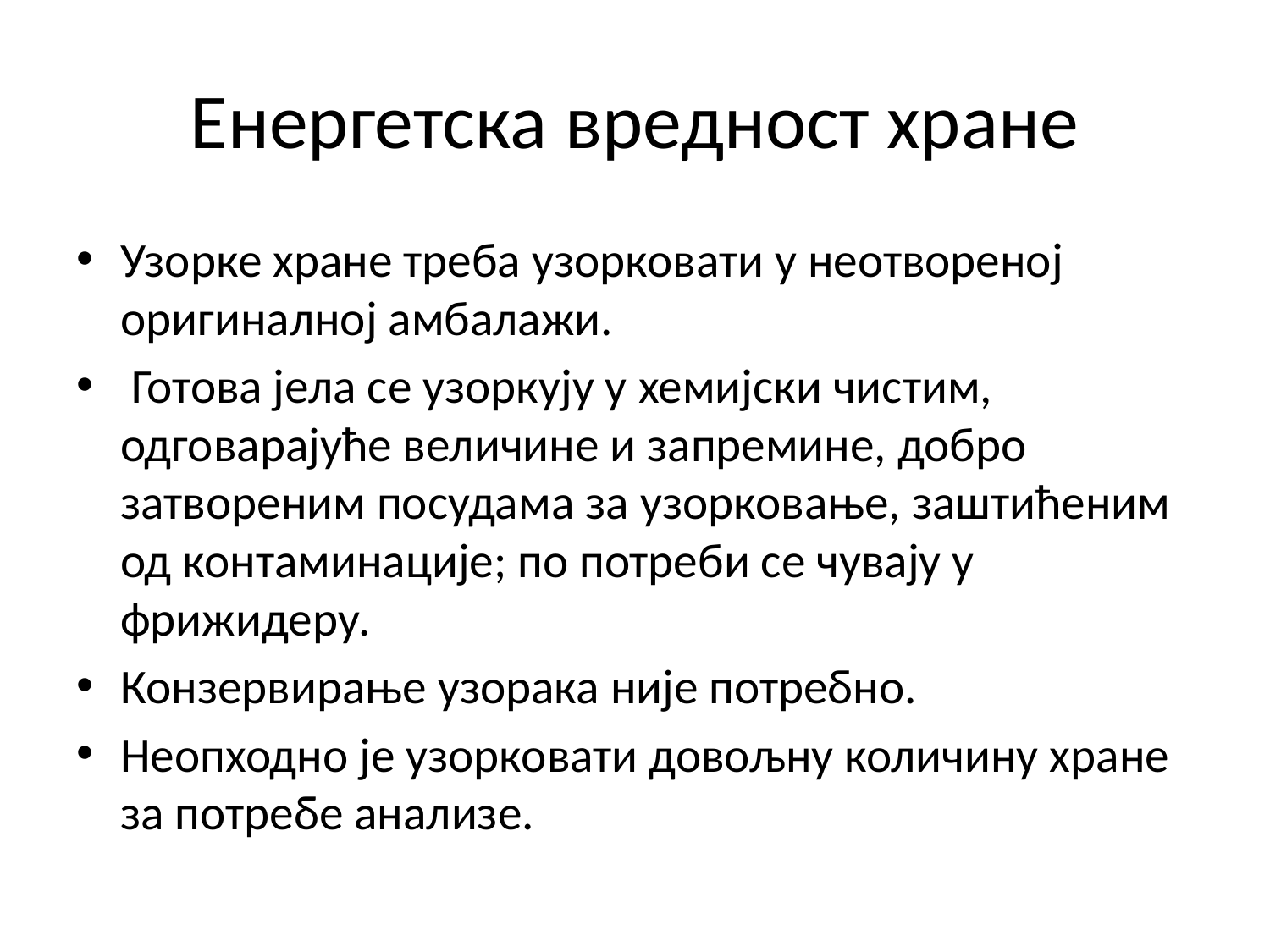

# Енергетска вредност хране
Узорке хране треба узорковати у неотвореној оригиналној амбалажи.
 Готова јела се узоркују у хемијски чистим, одговарајуће величине и запремине, добро затвореним посудама за узорковање, заштићеним од контаминације; по потреби се чувају у фрижидеру.
Конзервирање узорака није потребно.
Неопходно је узорковати довољну количину хране за потребе анализе.